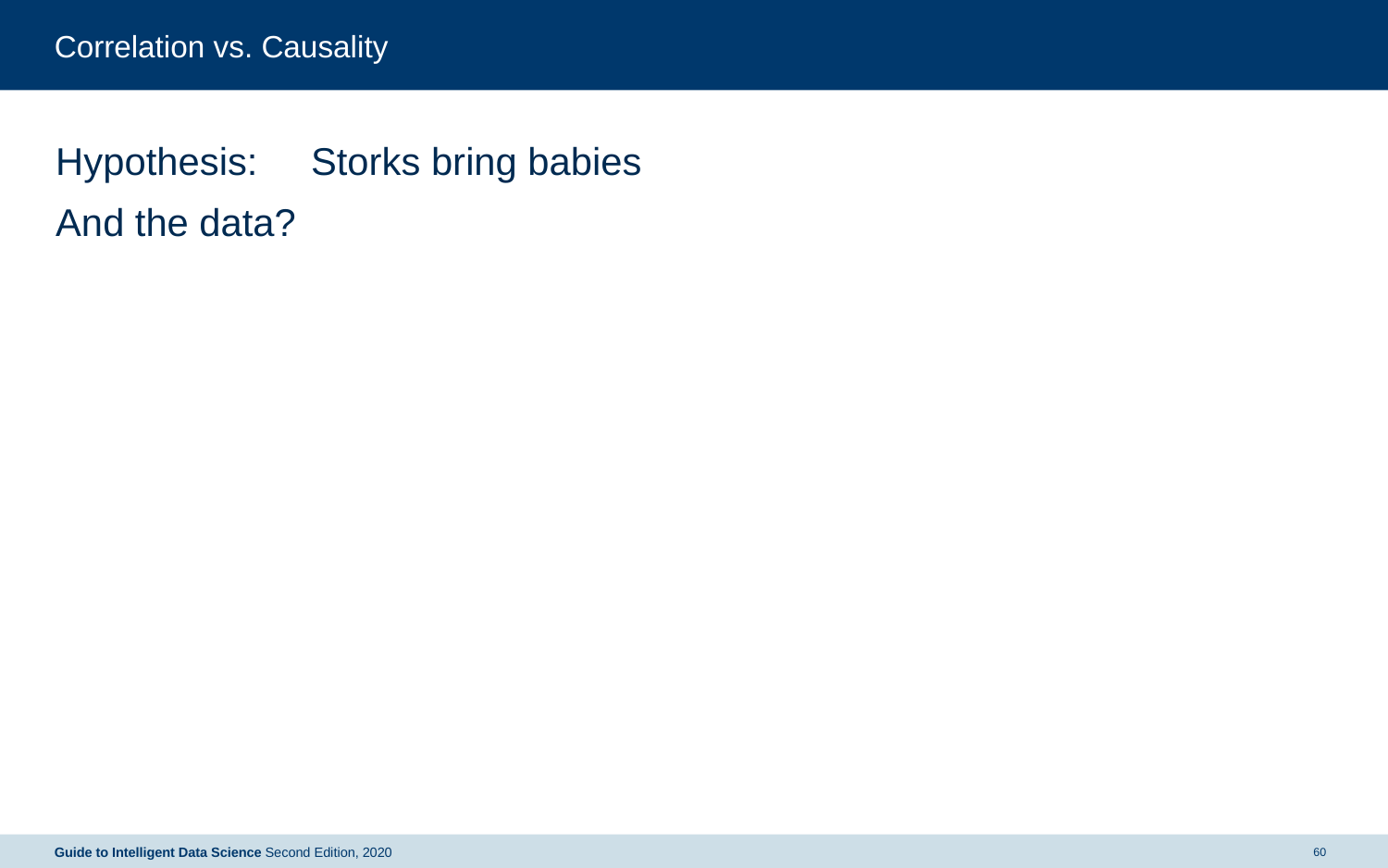

# Correlation vs. Causality
Hypothesis:     Storks bring babies
And the data?

Guide to Intelligent Data Science Second Edition, 2020
60